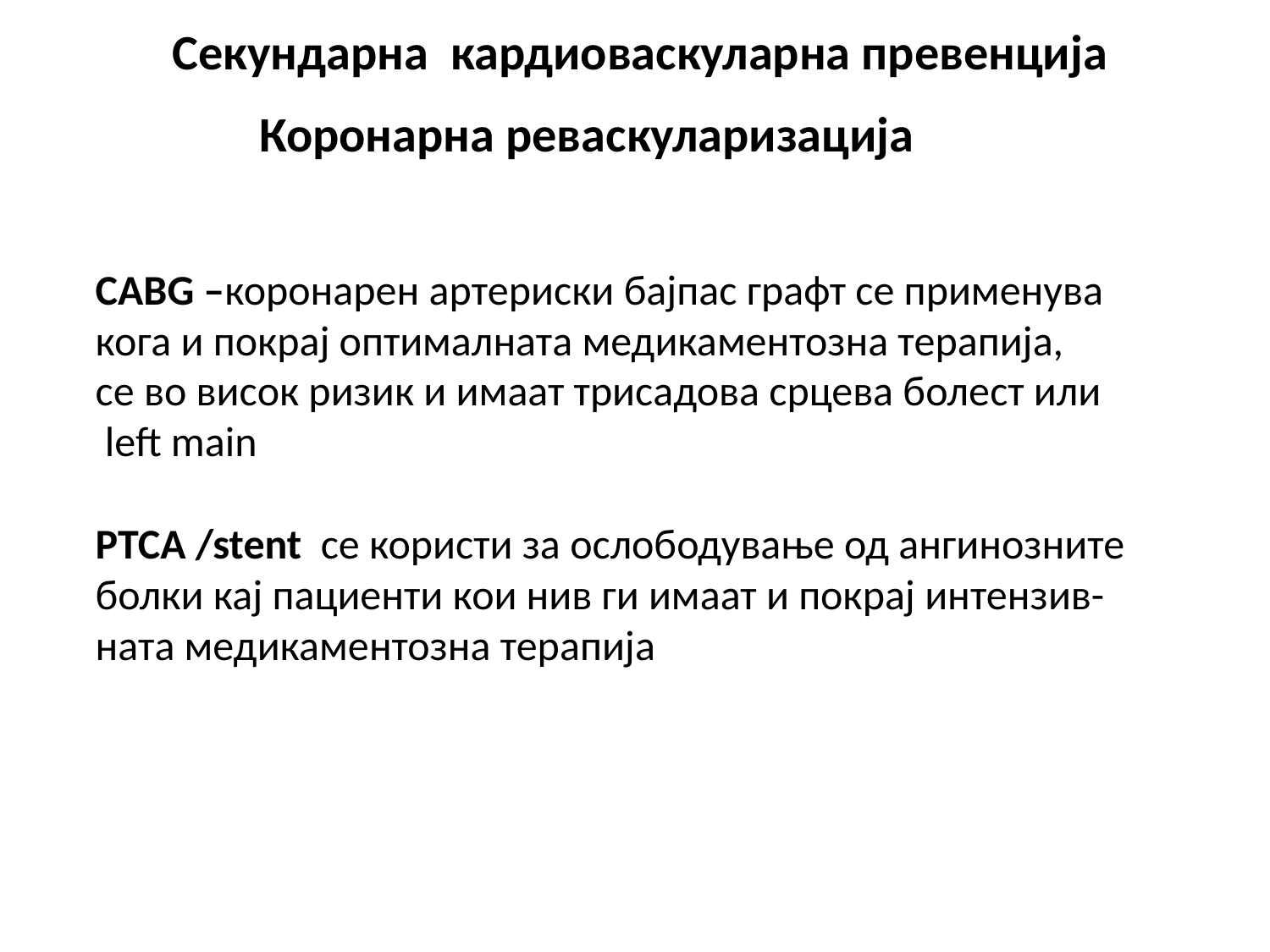

# Секундарна  кардиоваскуларна превенција
                      Коронарна реваскуларизација
CABG –коронарен артериски бајпас графт се применува
кога и покрај оптималната медикаментозна терапија,
се во висок ризик и имаат трисадова срцева болест или
 left main

PTCA /stent  се користи за ослободување од ангинозните
болки кај пациенти кои нив ги имаат и покрај интензив-
ната медикаментозна терапија